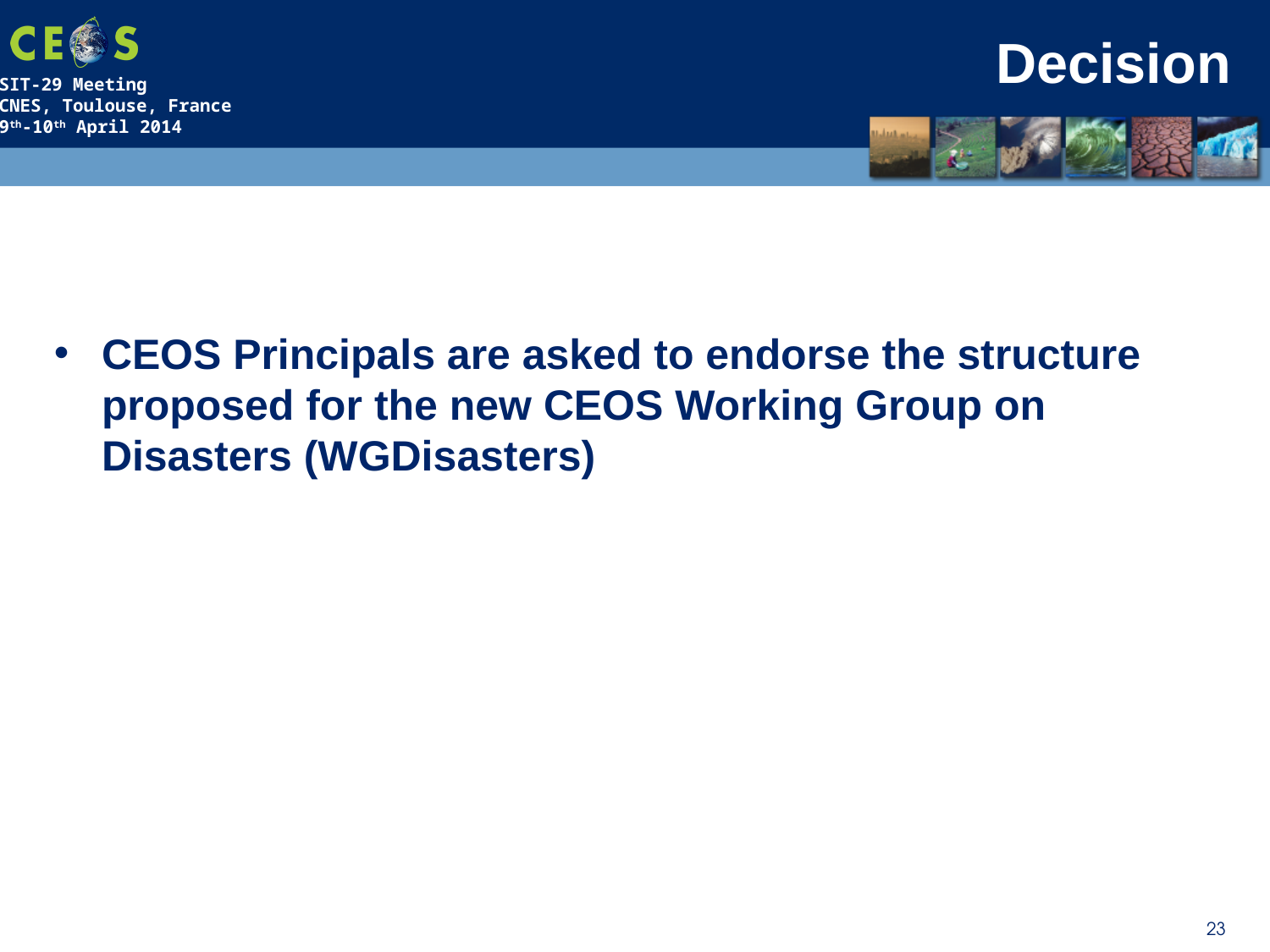

# Decision

CEOS Principals are asked to endorse the structure proposed for the new CEOS Working Group on Disasters (WGDisasters)